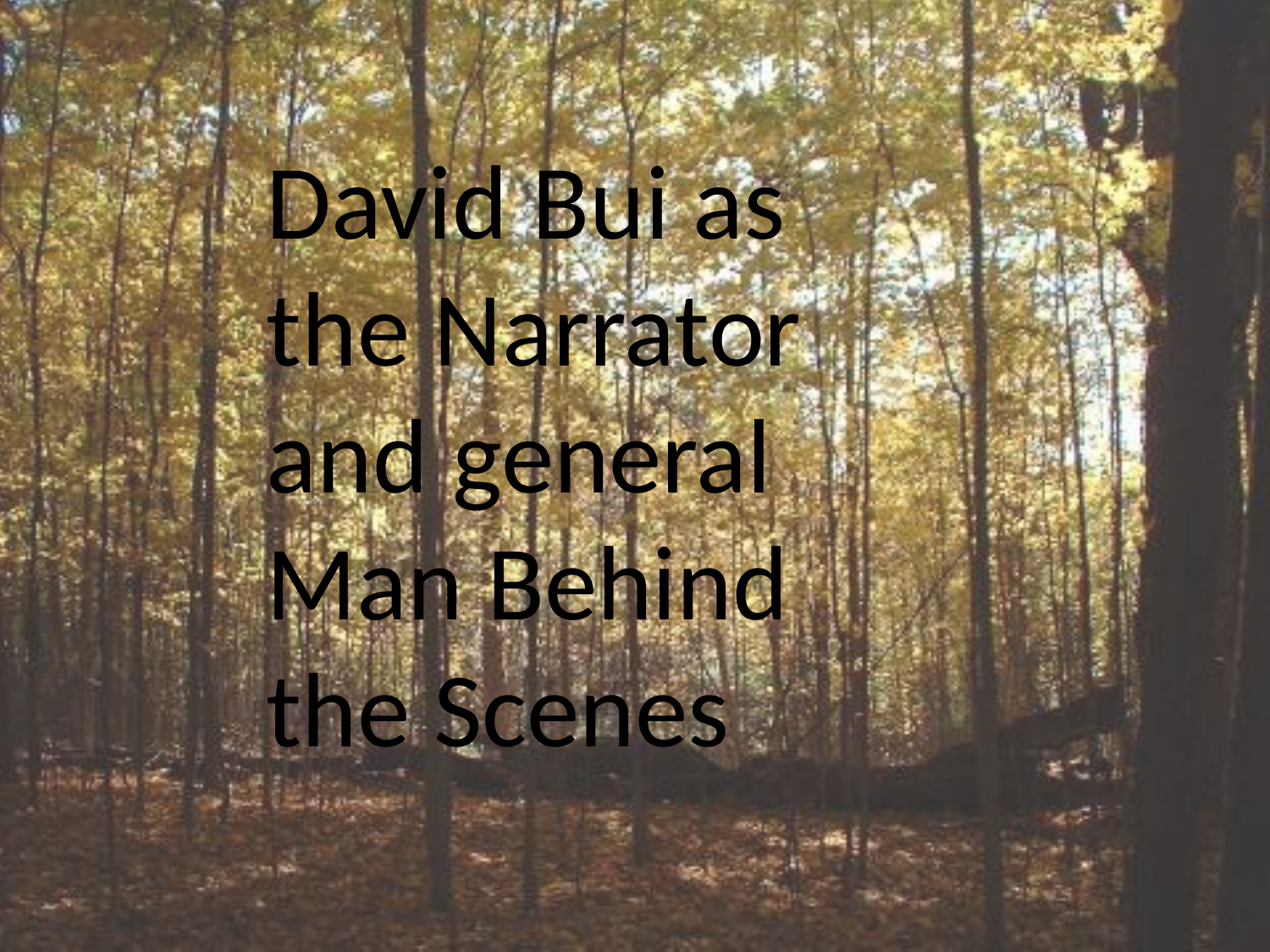

David Bui as the Narrator and general Man Behind the Scenes